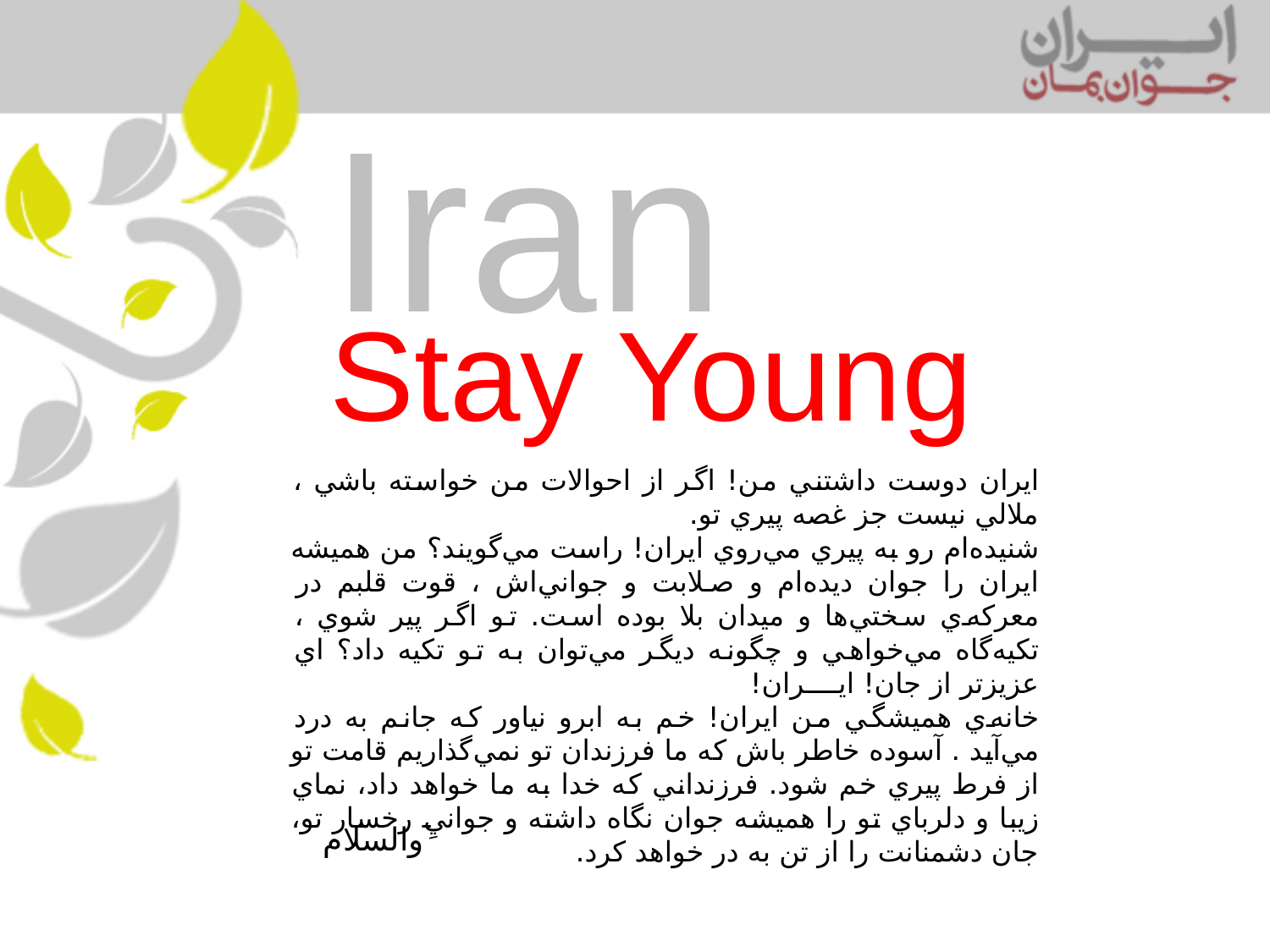

Iran
Stay Young
ايران دوست داشتني من! اگر از احوالات من خواسته باشي ، ملالي نيست جز غصه پيري تو.
شنيده‌ام رو به پيري مي‌روي ايران! راست مي‌گويند؟ من هميشه ايران را جوان ديده‌ام و صلابت و جواني‌اش ، قوت قلبم در معركه‌ي سختي‌ها و ميدان بلا بوده است. تو اگر پير شوي ، تكيه‌گاه مي‌خواهي و چگونه ديگر مي‌توان به تو تكيه داد؟ اي عزيزتر از جان! ايــــران!
خانه‌ي هميشگي من ايران! خم به ابرو نياور كه جانم به درد مي‌آيد . آسوده خاطر باش كه ما فرزندان تو نمي‌گذاريم قامت تو از فرط پيري خم شود. فرزنداني كه خدا به ما خواهد داد، نماي زيبا و دلرباي تو را هميشه جوان نگاه داشته و جوانيِ رخسار تو، جان دشمنانت را از تن به در خواهد كرد.
والسلام